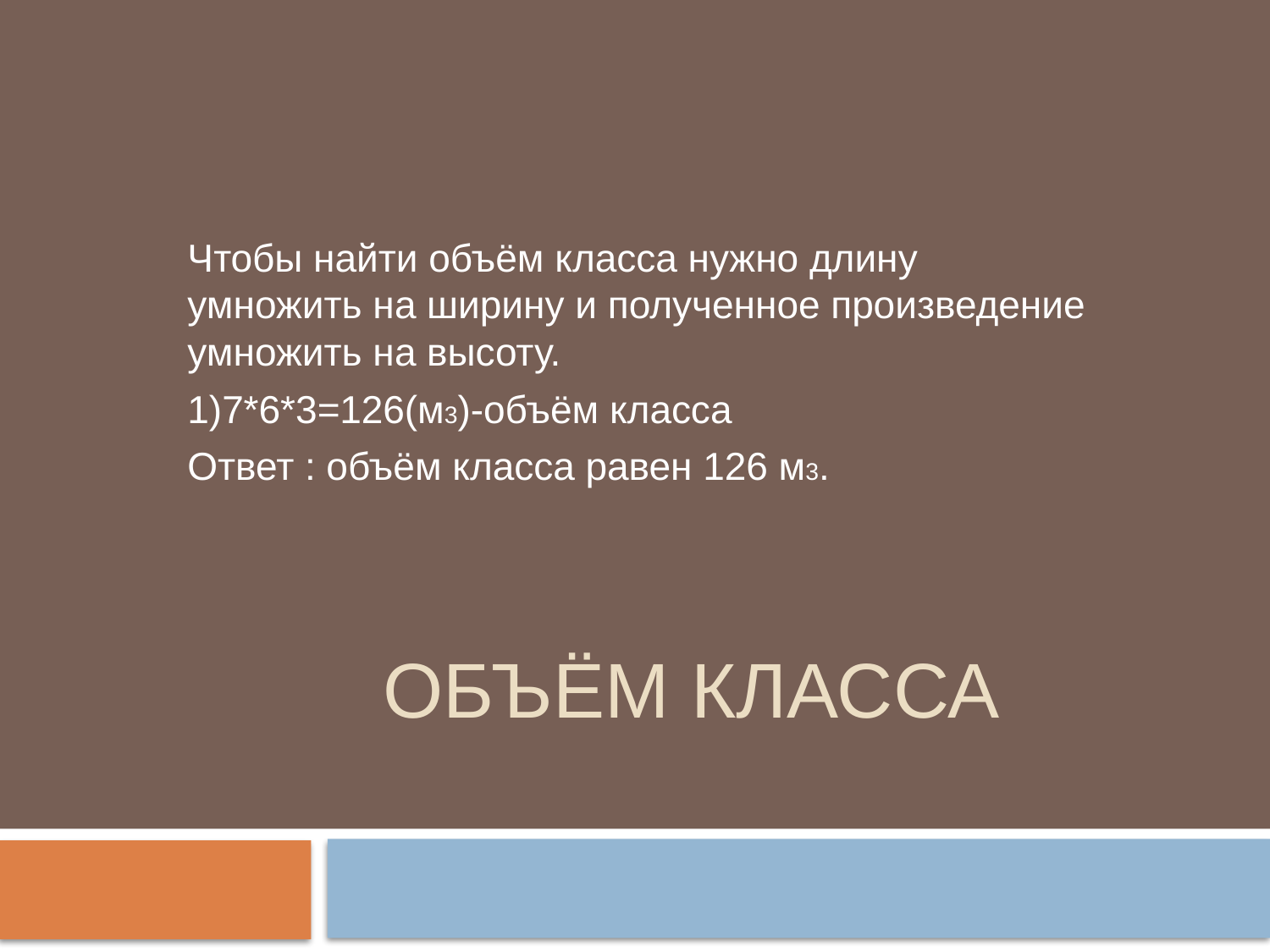

Чтобы найти объём класса нужно длину умножить на ширину и полученное произведение умножить на высоту.
1)7*6*3=126(м3)-объём класса
Ответ : объём класса равен 126 м3.
# Объём класса